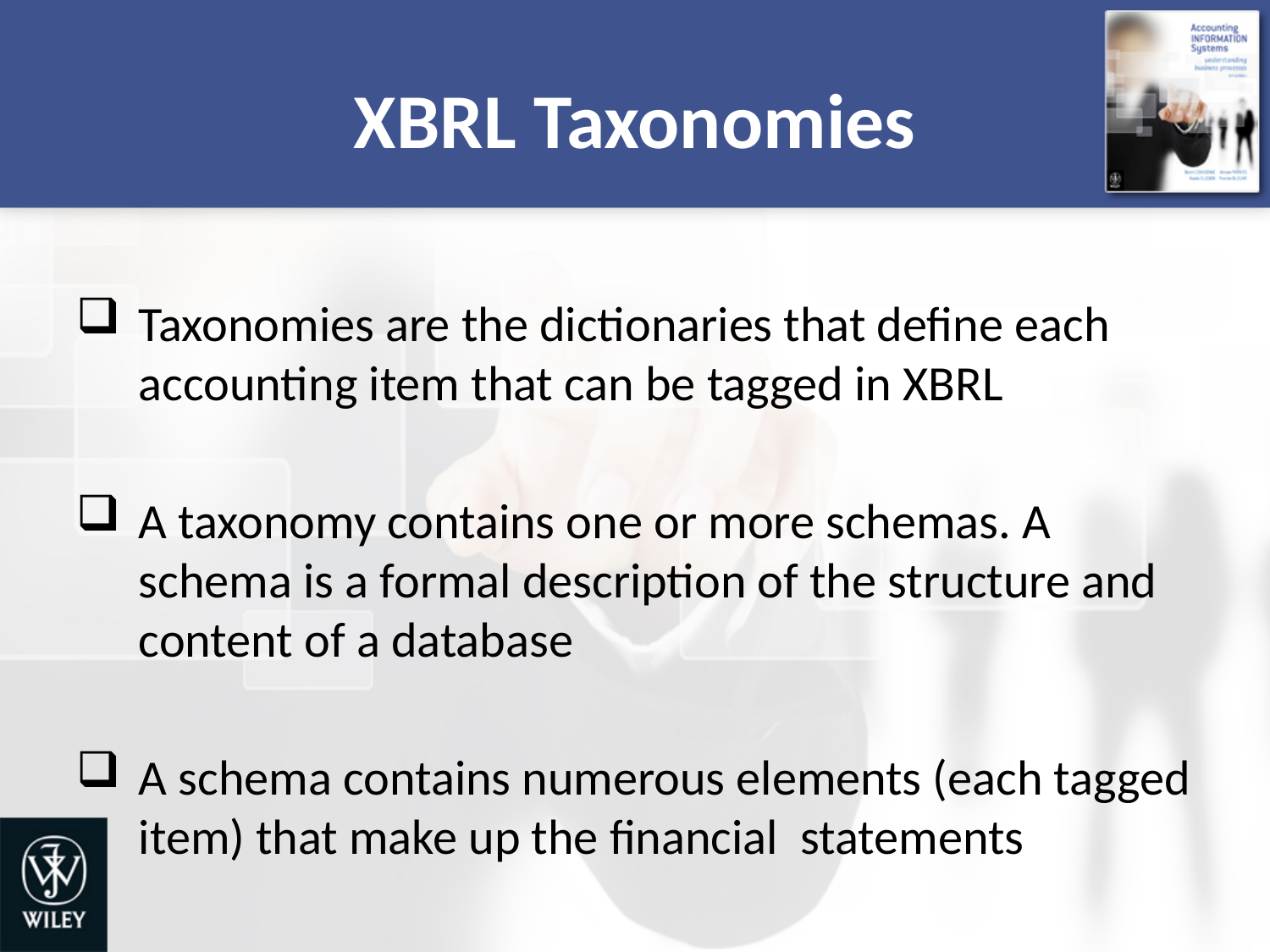

# XBRL Taxonomies
Taxonomies are the dictionaries that define each accounting item that can be tagged in XBRL

A taxonomy contains one or more schemas. A schema is a formal description of the structure and content of a database

A schema contains numerous elements (each tagged item) that make up the financial  statements